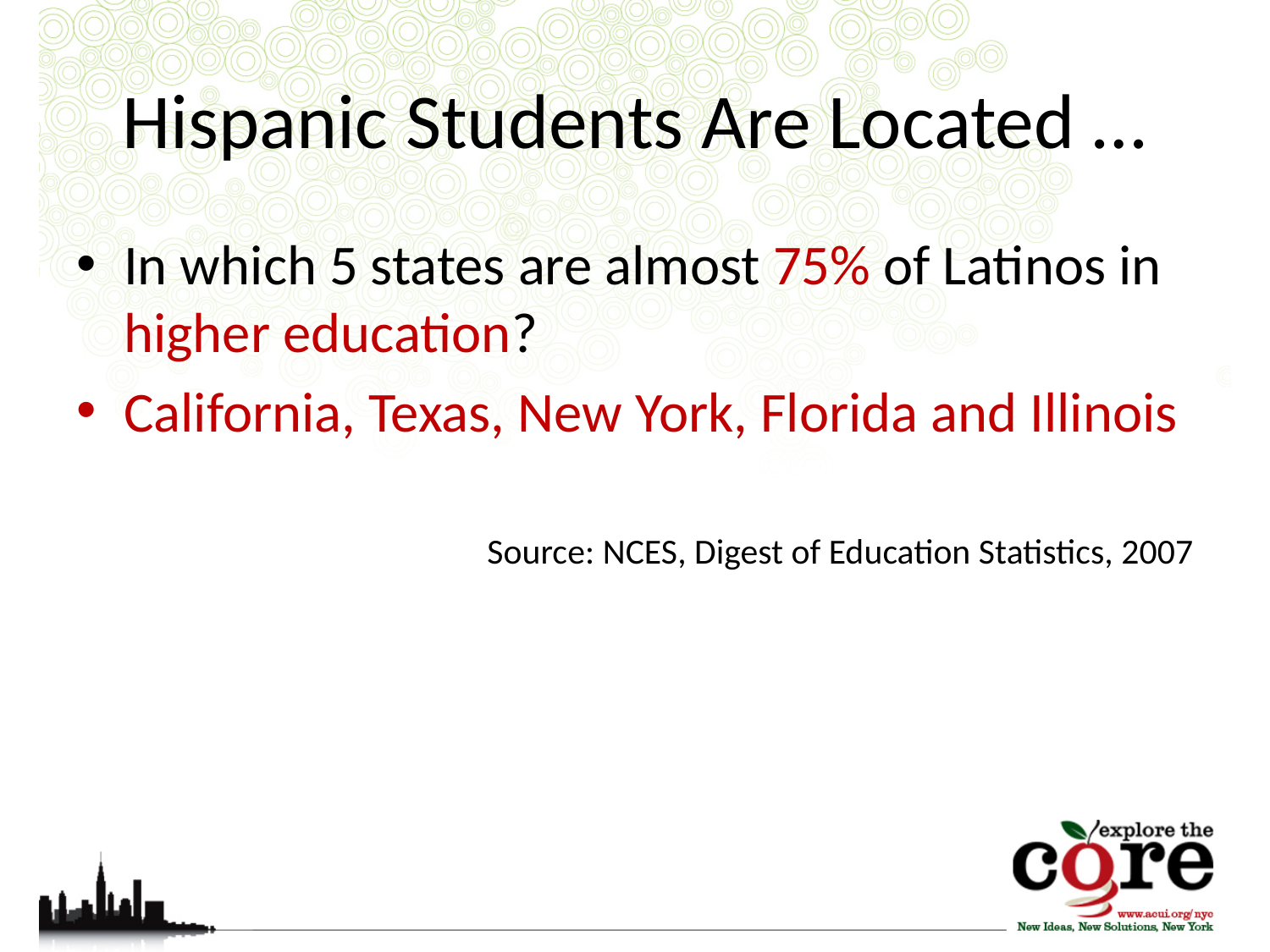

# Hispanic Students Are Located …
In which 5 states are almost 75% of Latinos in higher education?
California, Texas, New York, Florida and Illinois

Source: NCES, Digest of Education Statistics, 2007